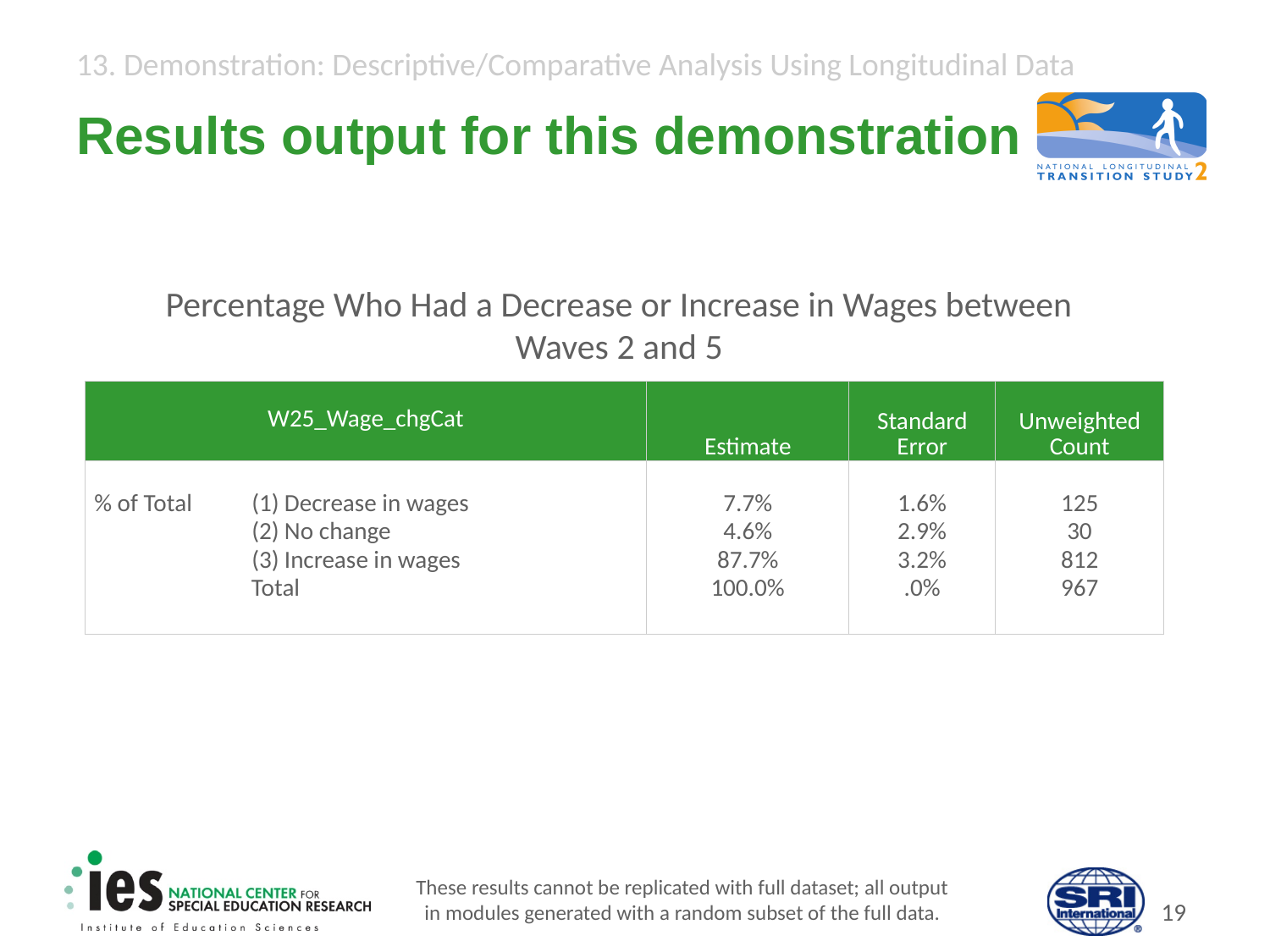

Results output for this demonstration
# Percentage Who Had a Decrease or Increase in Wages between Waves 2 and 5
| W25\_Wage\_chgCat | Estimate | Standard Error | Unweighted Count |
| --- | --- | --- | --- |
| % of Total (1) Decrease in wages (2) No change (3) Increase in wages Total | 7.7% 4.6% 87.7% 100.0% | 1.6% 2.9% 3.2% .0% | 125 30 812 967 |
These results cannot be replicated with full dataset; all output
in modules generated with a random subset of the full data.
19